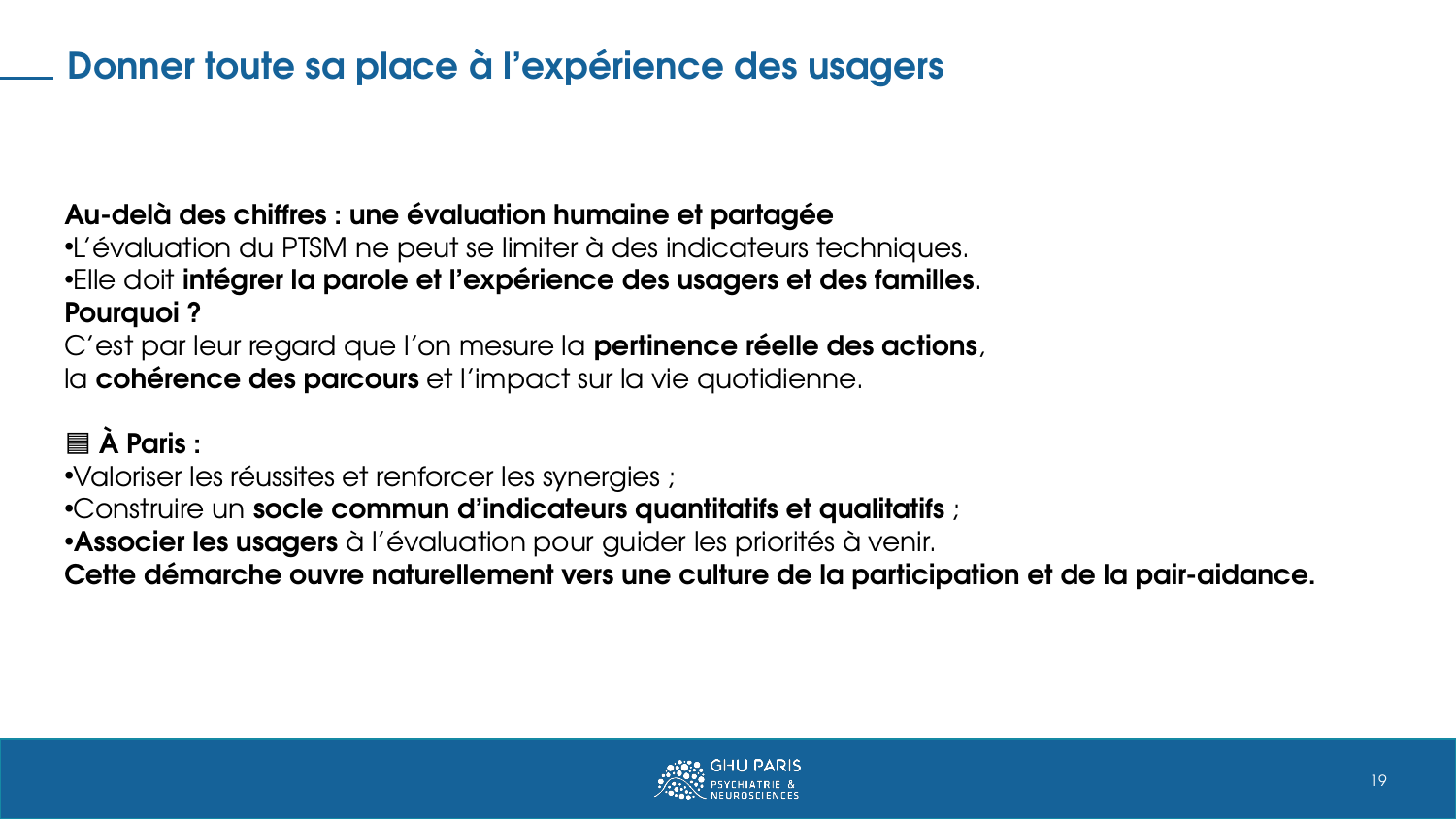

# Donner toute sa place à l’expérience des usagers
Au-delà des chiffres : une évaluation humaine et partagée
L’évaluation du PTSM ne peut se limiter à des indicateurs techniques.
Elle doit intégrer la parole et l’expérience des usagers et des familles.
Pourquoi ?
C’est par leur regard que l’on mesure la pertinence réelle des actions,
la cohérence des parcours et l’impact sur la vie quotidienne.

🟦 À Paris :
Valoriser les réussites et renforcer les synergies ;
Construire un socle commun d’indicateurs quantitatifs et qualitatifs ;
Associer les usagers à l’évaluation pour guider les priorités à venir.
Cette démarche ouvre naturellement vers une culture de la participation et de la pair-aidance.
19